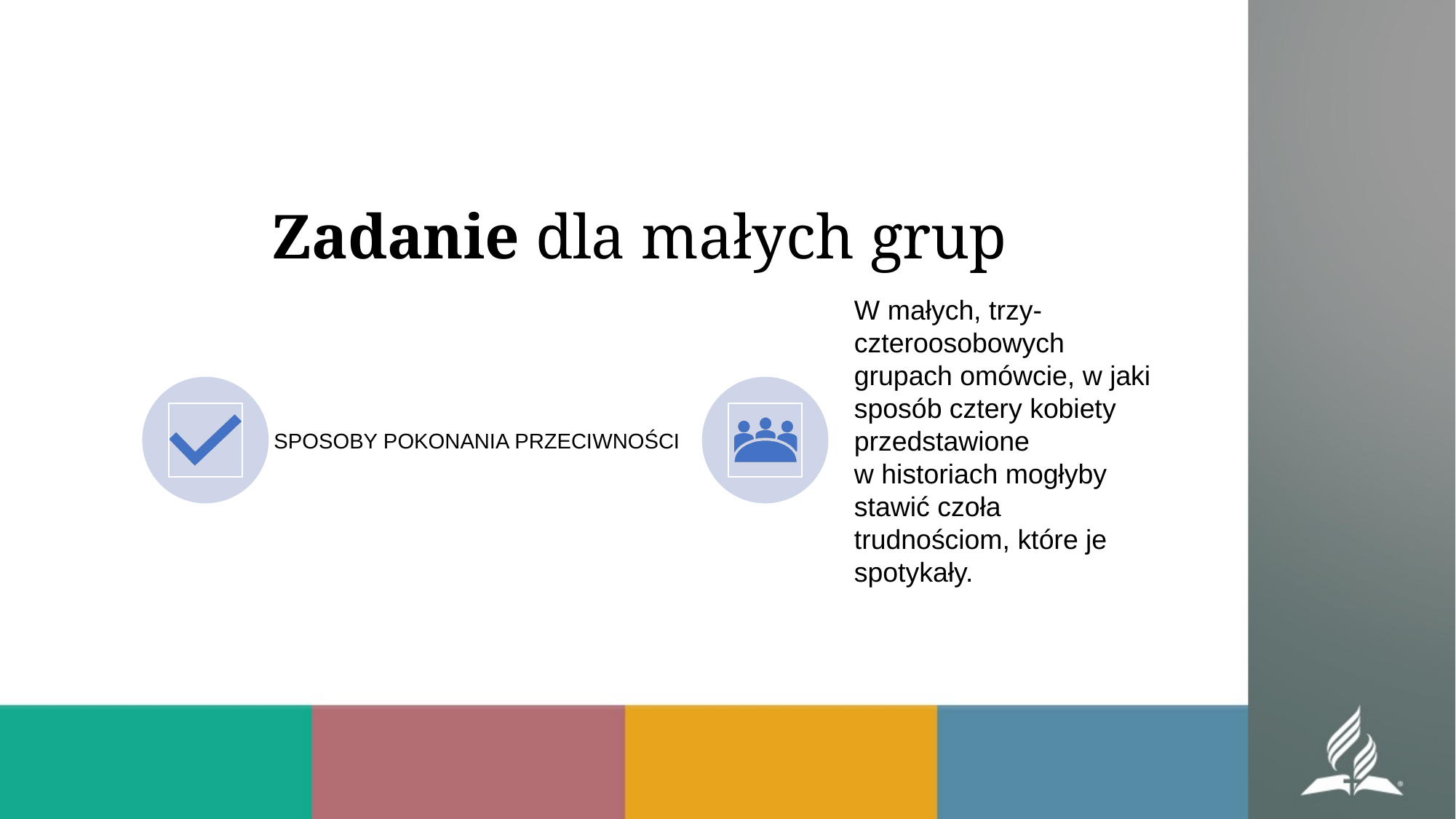

# Zadanie dla małych grup
SPOSOBY POKONANIA PRZECIWNOŚCI
W małych, trzy-czteroosobowych grupach omówcie, w jaki sposób cztery kobiety przedstawione
w historiach mogłyby stawić czoła trudnościom, które je spotykały.